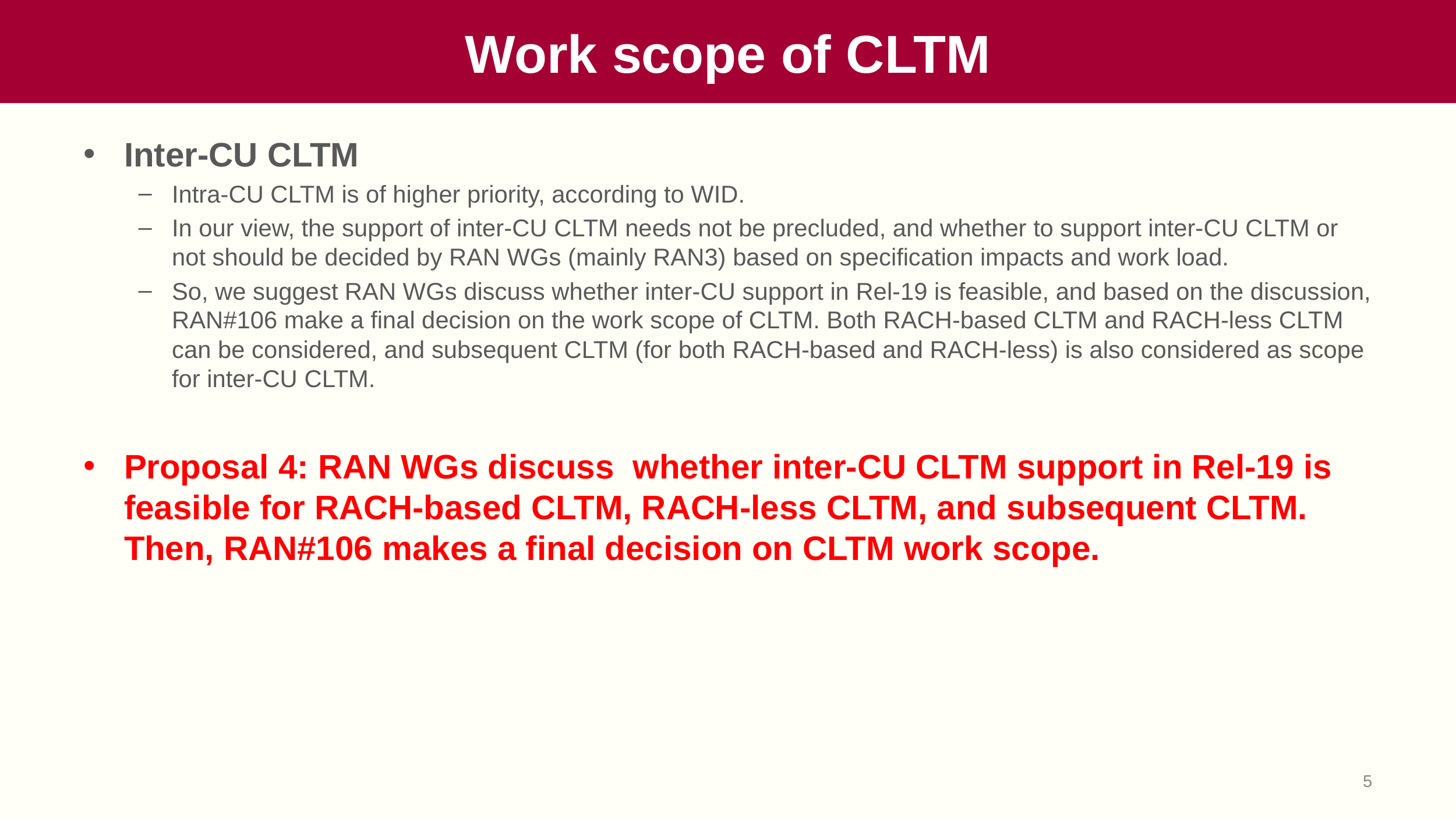

# Work scope of CLTM
Inter-CU CLTM
Intra-CU CLTM is of higher priority, according to WID.
In our view, the support of inter-CU CLTM needs not be precluded, and whether to support inter-CU CLTM or not should be decided by RAN WGs (mainly RAN3) based on specification impacts and work load.
So, we suggest RAN WGs discuss whether inter-CU support in Rel-19 is feasible, and based on the discussion, RAN#106 make a final decision on the work scope of CLTM. Both RACH-based CLTM and RACH-less CLTM can be considered, and subsequent CLTM (for both RACH-based and RACH-less) is also considered as scope for inter-CU CLTM.

Proposal 4: RAN WGs discuss  whether inter-CU CLTM support in Rel-19 is feasible for RACH-based CLTM, RACH-less CLTM, and subsequent CLTM. Then, RAN#106 makes a final decision on CLTM work scope.

5